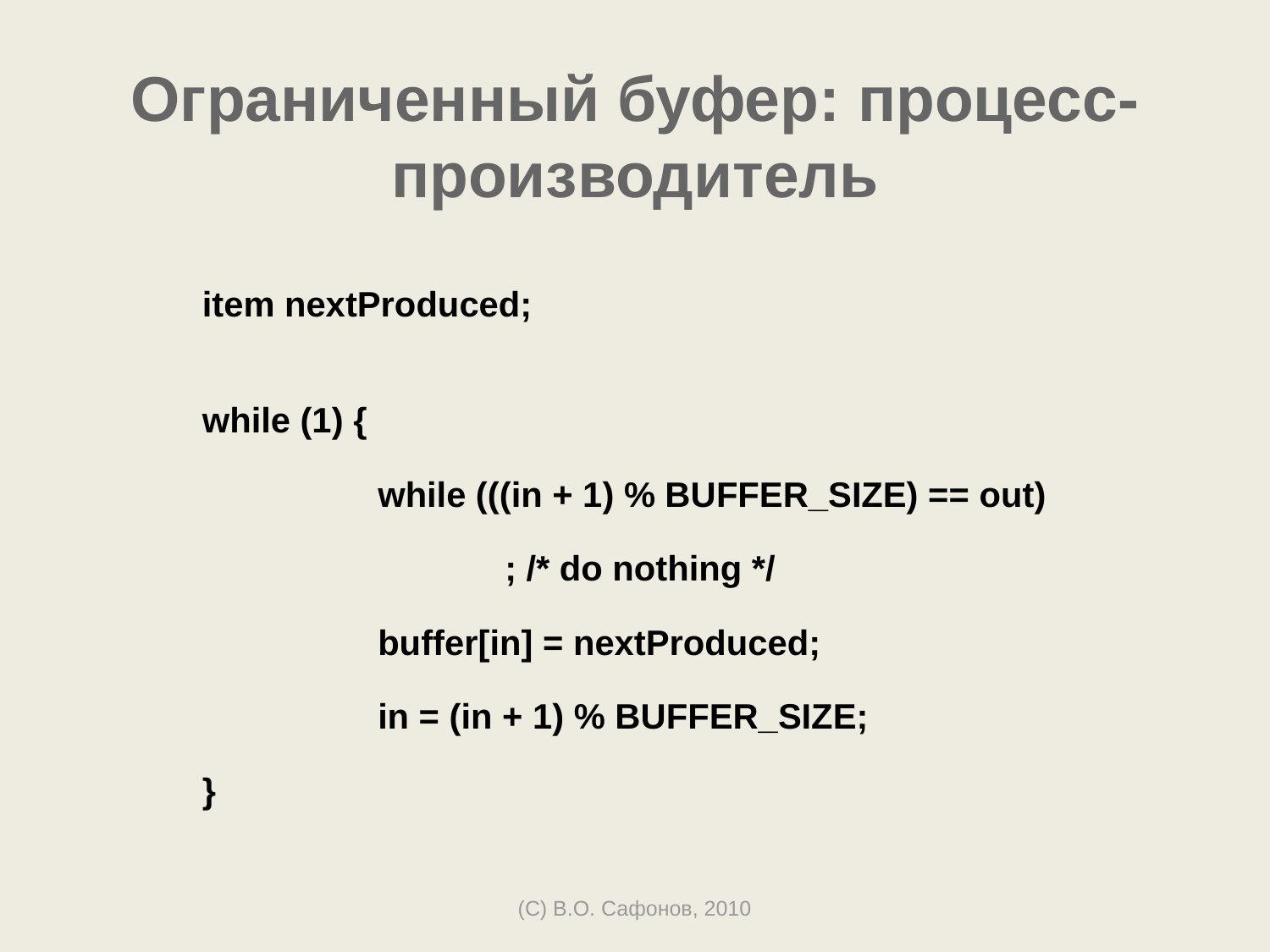

# Ограниченный буфер: процесс-производитель
item nextProduced;
while (1) {
		while (((in + 1) % BUFFER_SIZE) == out)
			; /* do nothing */
		buffer[in] = nextProduced;
		in = (in + 1) % BUFFER_SIZE;
}

(C) В.О. Сафонов, 2010